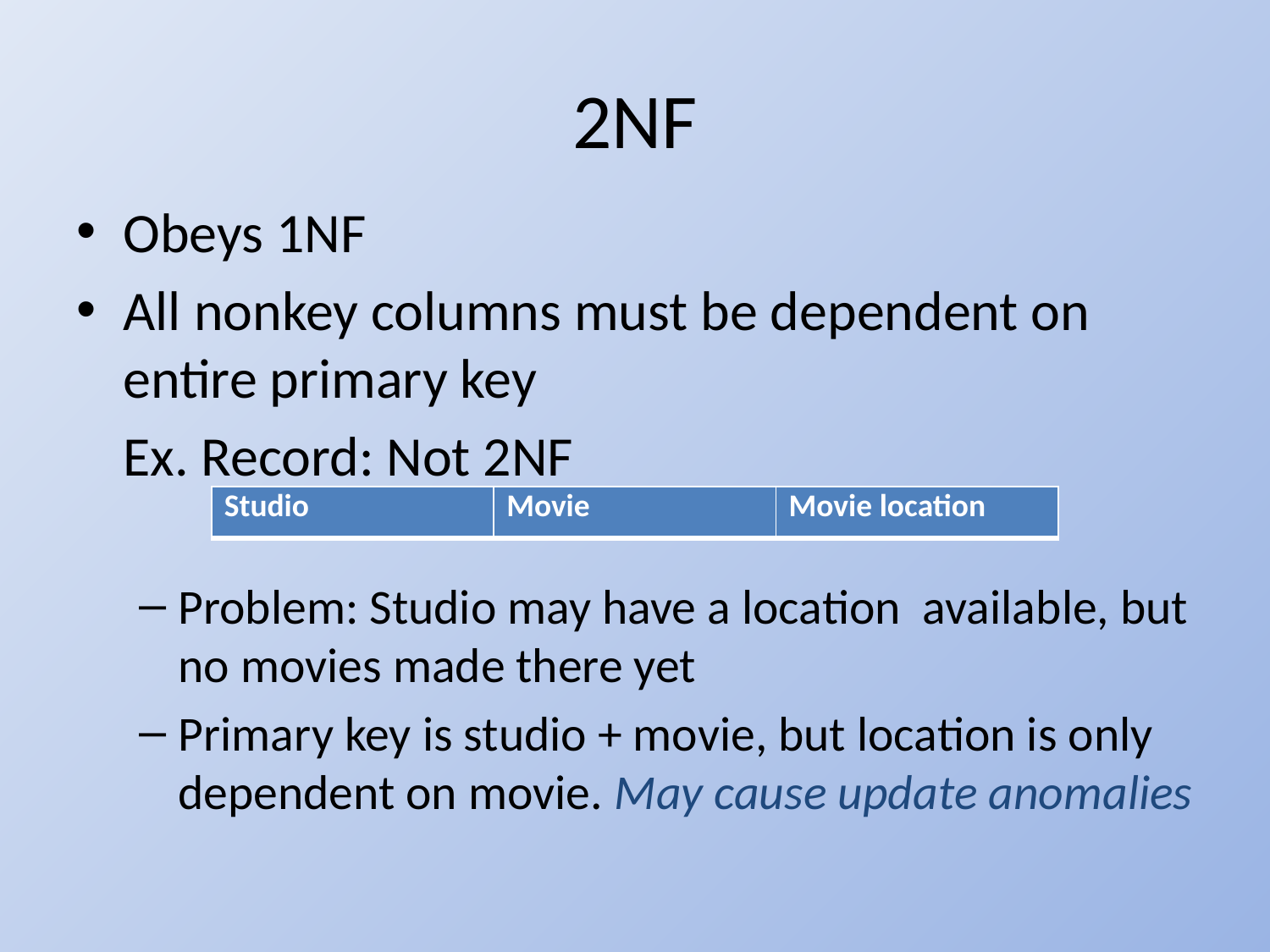

# 2NF
Obeys 1NF
All nonkey columns must be dependent on entire primary key
	Ex. Record: Not 2NF

Problem: Studio may have a location  available, but no movies made there yet
Primary key is studio + movie, but location is only dependent on movie. May cause update anomalies
| Studio | Movie | Movie location |
| --- | --- | --- |